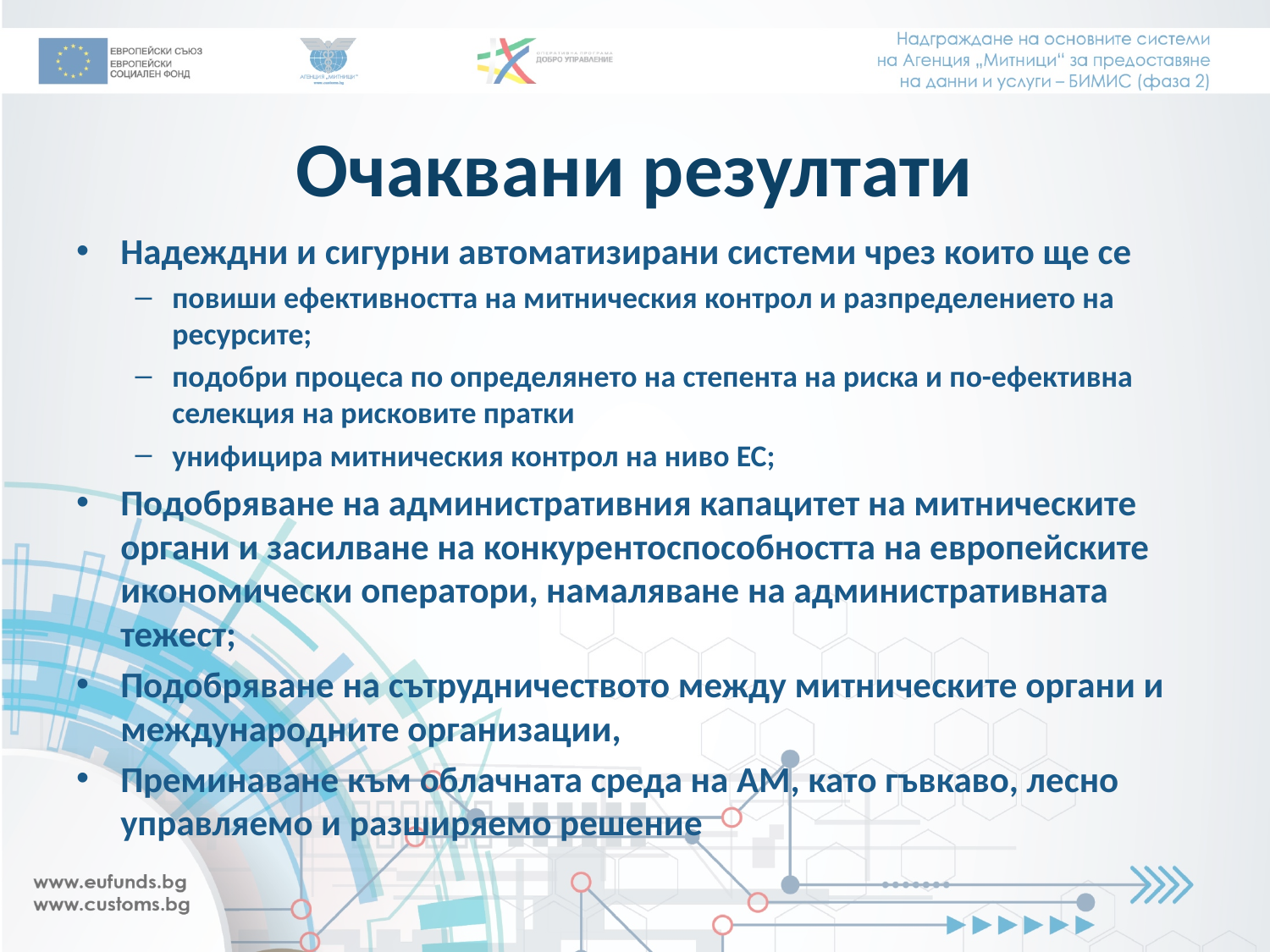

# Очаквани резултати
Надеждни и сигурни автоматизирани системи чрез които ще се
повиши ефективността на митническия контрол и разпределението на ресурсите;
подобри процеса по определянето на степента на риска и по-ефективна селекция на рисковите пратки
унифицира митническия контрол на ниво ЕС;
Подобряване на административния капацитет на митническите органи и засилване на конкурентоспособността на европейските икономически оператори, намаляване на административната тежест;
Подобряване на сътрудничеството между митническите органи и международните организации,
Преминаване към облачната среда на АМ, като гъвкаво, лесно управляемо и разширяемо решение